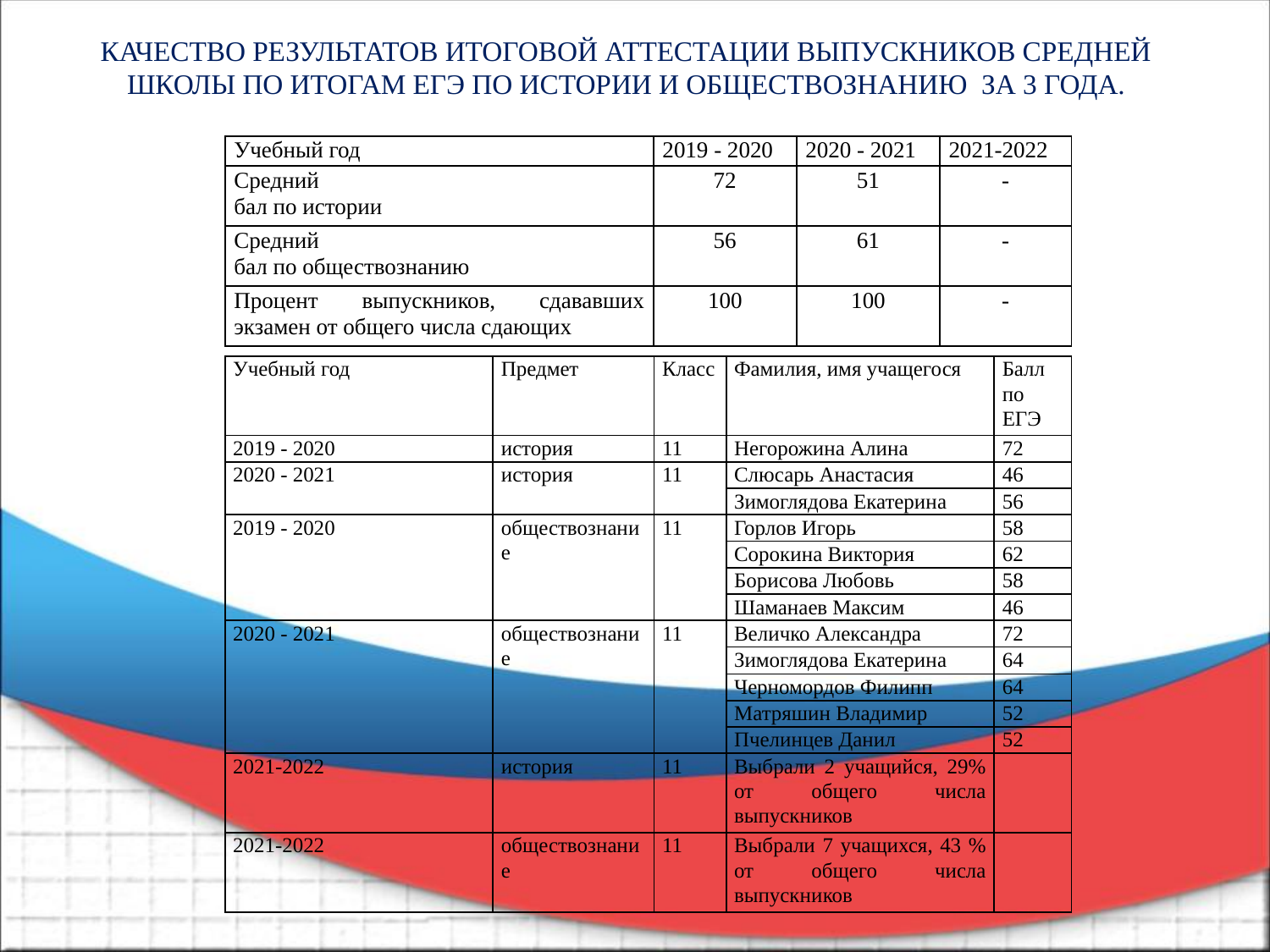

# КАЧЕСТВО РЕЗУЛЬТАТОВ ИТОГОВОЙ АТТЕСТАЦИИ ВЫПУСКНИКОВ СРЕДНЕЙ ШКОЛЫ ПО ИТОГАМ ЕГЭ ПО ИСТОРИИ И ОБЩЕСТВОЗНАНИЮ  ЗА 3 ГОДА.
| Учебный год | 2019 - 2020 | 2020 - 2021 | 2021-2022 |
| --- | --- | --- | --- |
| Средний бал по истории | 72 | 51 | - |
| Средний бал по обществознанию | 56 | 61 | - |
| Процент выпускников, сдававших экзамен от общего числа сдающих | 100 | 100 | - |
| Учебный год | Предмет | Класс | Фамилия, имя учащегося | Балл по ЕГЭ |
| --- | --- | --- | --- | --- |
| 2019 - 2020 | история | 11 | Негорожина Алина | 72 |
| 2020 - 2021 | история | 11 | Слюсарь Анастасия | 46 |
|  |  |  | Зимоглядова Екатерина | 56 |
| 2019 - 2020 | обществознание | 11 | Горлов Игорь | 58 |
|  |  |  | Сорокина Виктория | 62 |
|  |  |  | Борисова Любовь | 58 |
|  |  |  | Шаманаев Максим | 46 |
| 2020 - 2021 | обществознание | 11 | Величко Александра | 72 |
|  |  |  | Зимоглядова Екатерина | 64 |
|  |  |  | Черномордов Филипп | 64 |
|  |  |  | Матряшин Владимир | 52 |
|  |  |  | Пчелинцев Данил | 52 |
| 2021-2022 | история | 11 | Выбрали 2 учащийся, 29% от общего числа выпускников |  |
| 2021-2022 | обществознание | 11 | Выбрали 7 учащихся, 43 % от общего числа выпускников |  |